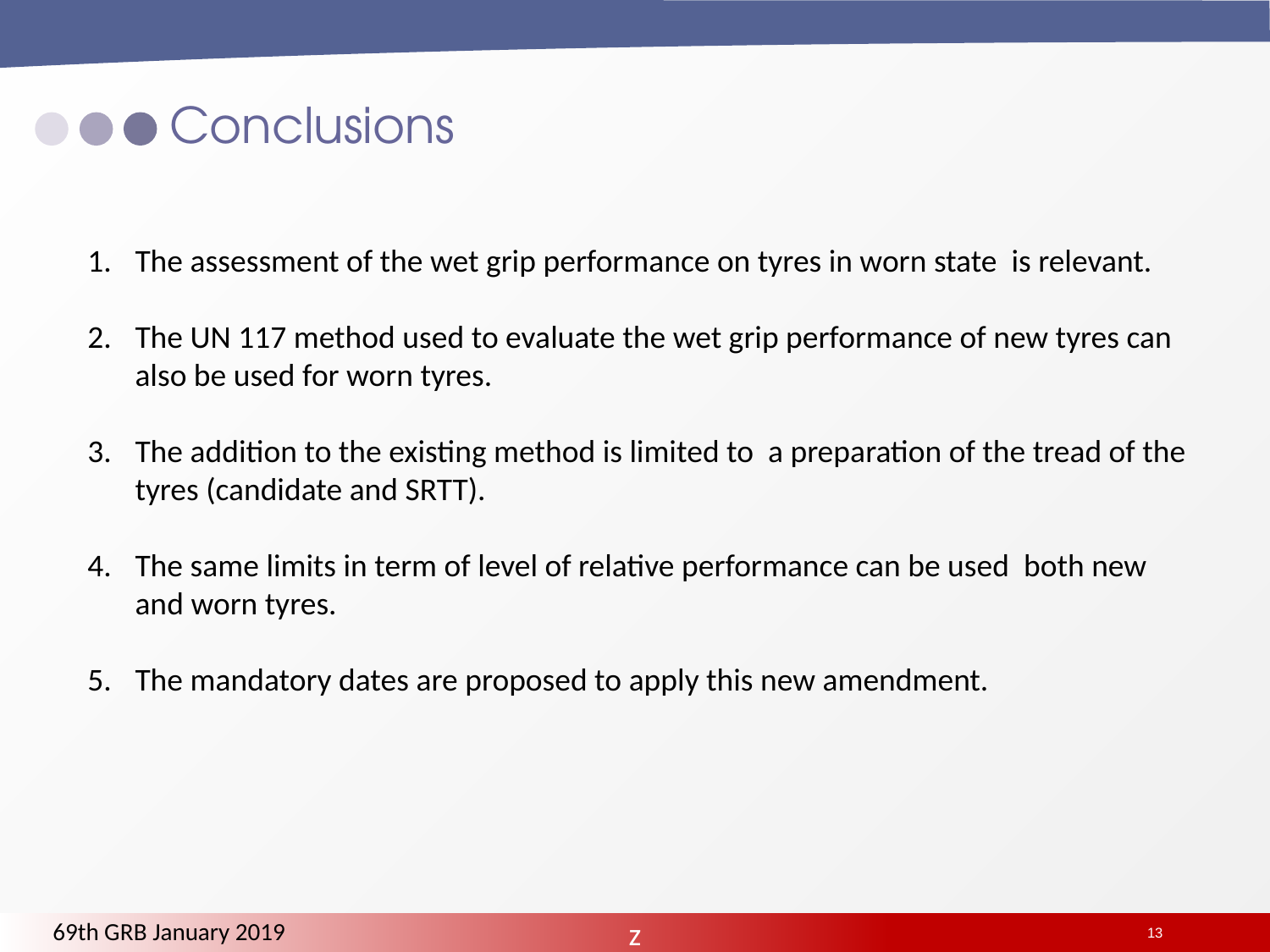

# Conclusions

The assessment of the wet grip performance on tyres in worn state  is relevant.

The UN 117 method used to evaluate the wet grip performance of new tyres can also be used for worn tyres.

The addition to the existing method is limited to  a preparation of the tread of the tyres (candidate and SRTT).

The same limits in term of level of relative performance can be used  both new and worn tyres.

The mandatory dates are proposed to apply this new amendment.
69th GRB January 2019